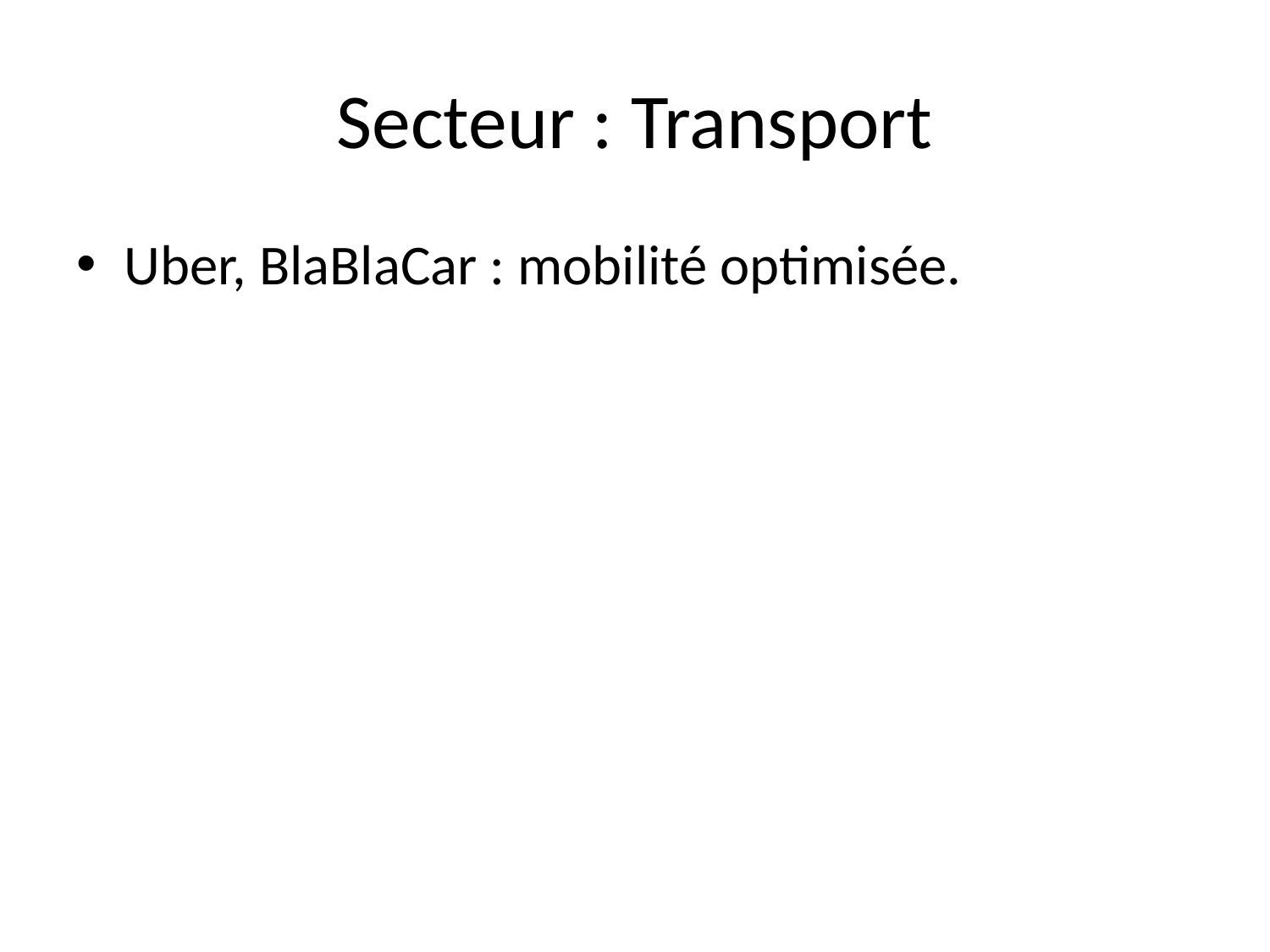

# Secteur : Transport
Uber, BlaBlaCar : mobilité optimisée.